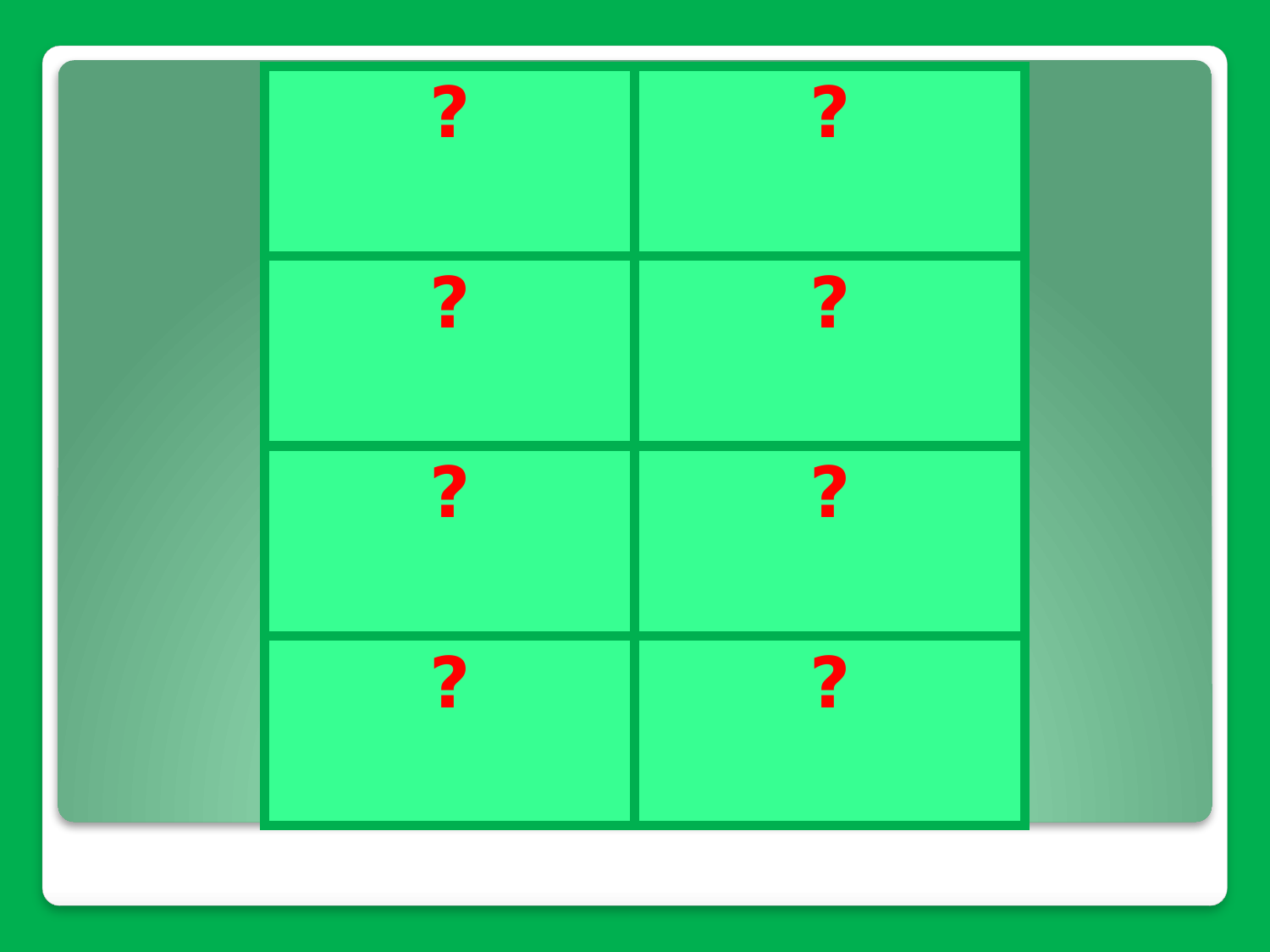

| ? | ? |
| --- | --- |
| ? | ? |
| ? | ? |
| ? | ? |
#